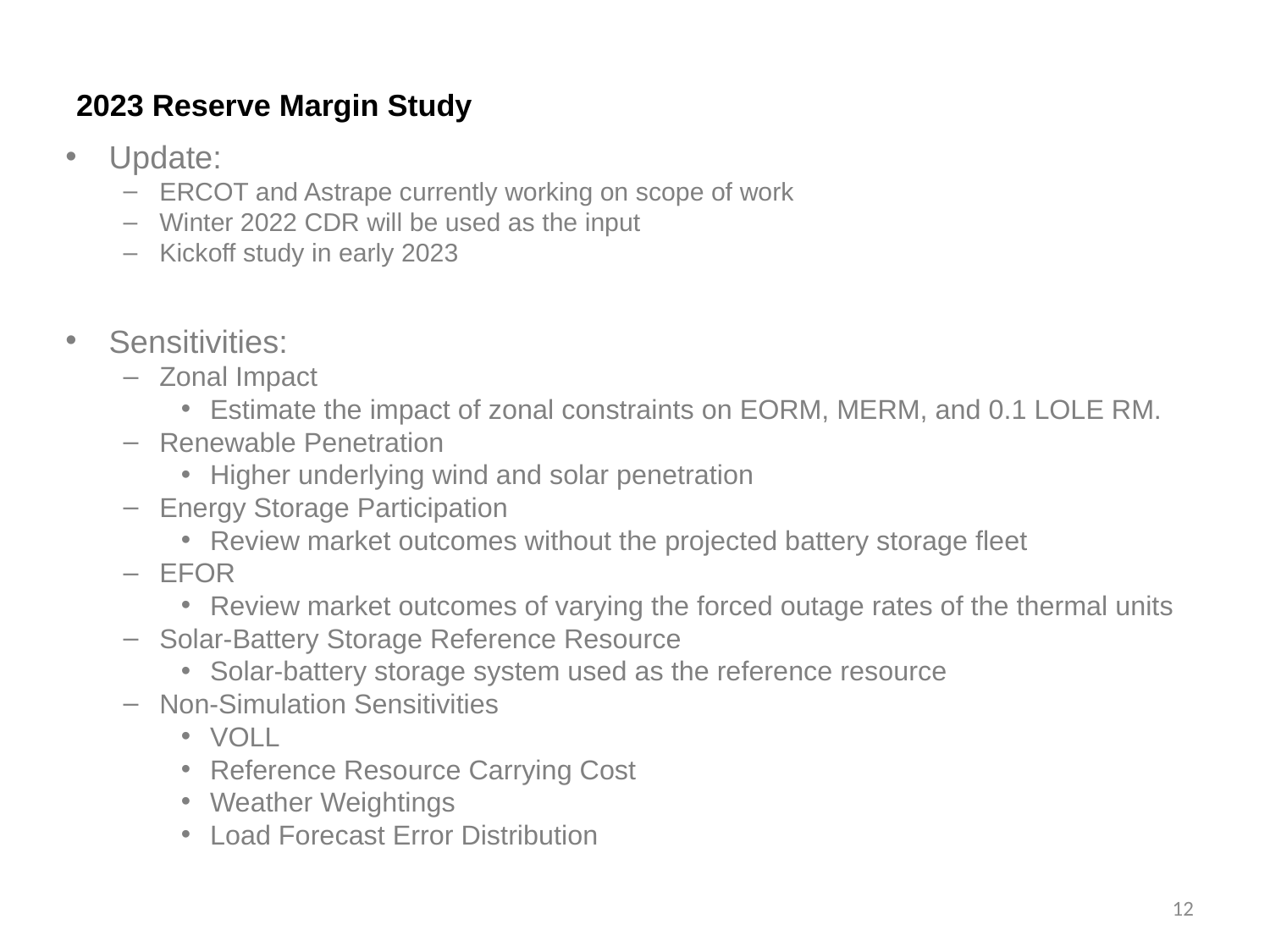

# 2023 Reserve Margin Study
Update:
ERCOT and Astrape currently working on scope of work
Winter 2022 CDR will be used as the input
Kickoff study in early 2023

Sensitivities:
Zonal Impact
Estimate the impact of zonal constraints on EORM, MERM, and 0.1 LOLE RM.
Renewable Penetration
Higher underlying wind and solar penetration
Energy Storage Participation
Review market outcomes without the projected battery storage fleet
EFOR
Review market outcomes of varying the forced outage rates of the thermal units
Solar-Battery Storage Reference Resource
Solar-battery storage system used as the reference resource
Non-Simulation Sensitivities
VOLL
Reference Resource Carrying Cost
Weather Weightings
Load Forecast Error Distribution

12